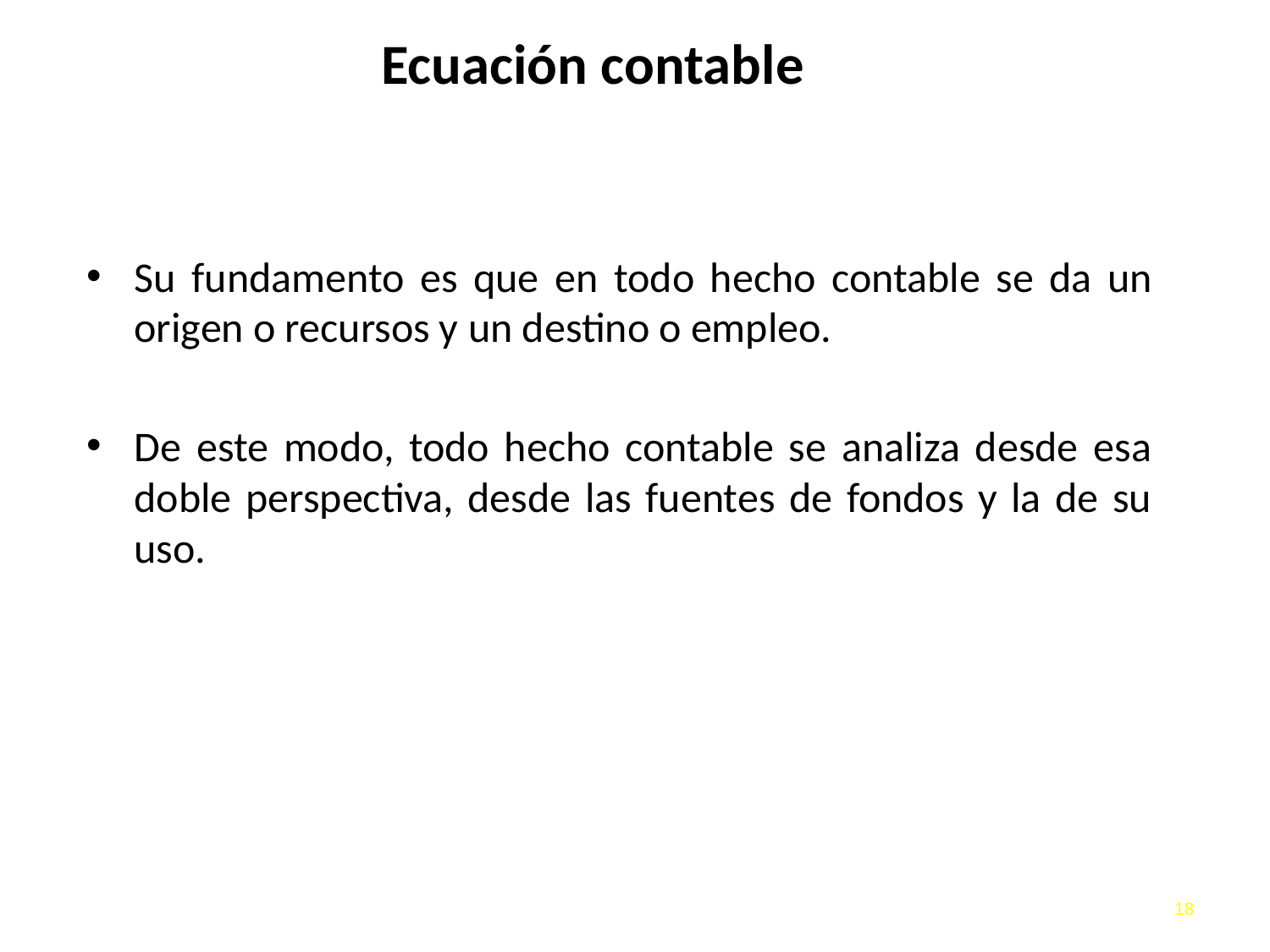

# Ecuación contable
Su fundamento es que en todo hecho contable se da un origen o recursos y un destino o empleo.

De este modo, todo hecho contable se analiza desde esa doble perspectiva, desde las fuentes de fondos y la de su uso.
18